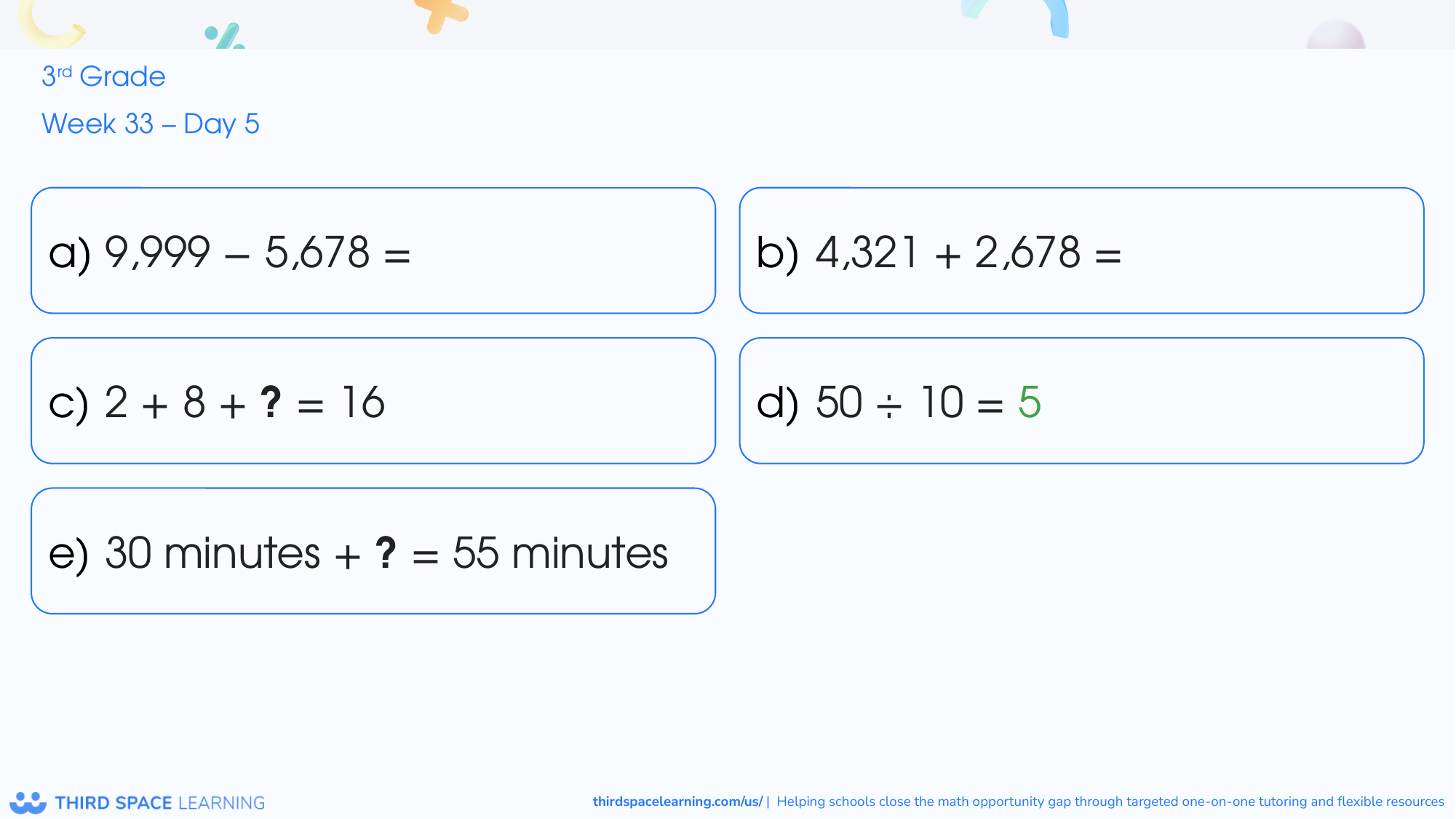

3rd Grade
Week 33 – Day 5
9,999 − 5,678 =
4,321 + 2,678 =
2 + 8 + ? = 16
50 ÷ 10 = 5
30 minutes + ? = 55 minutes